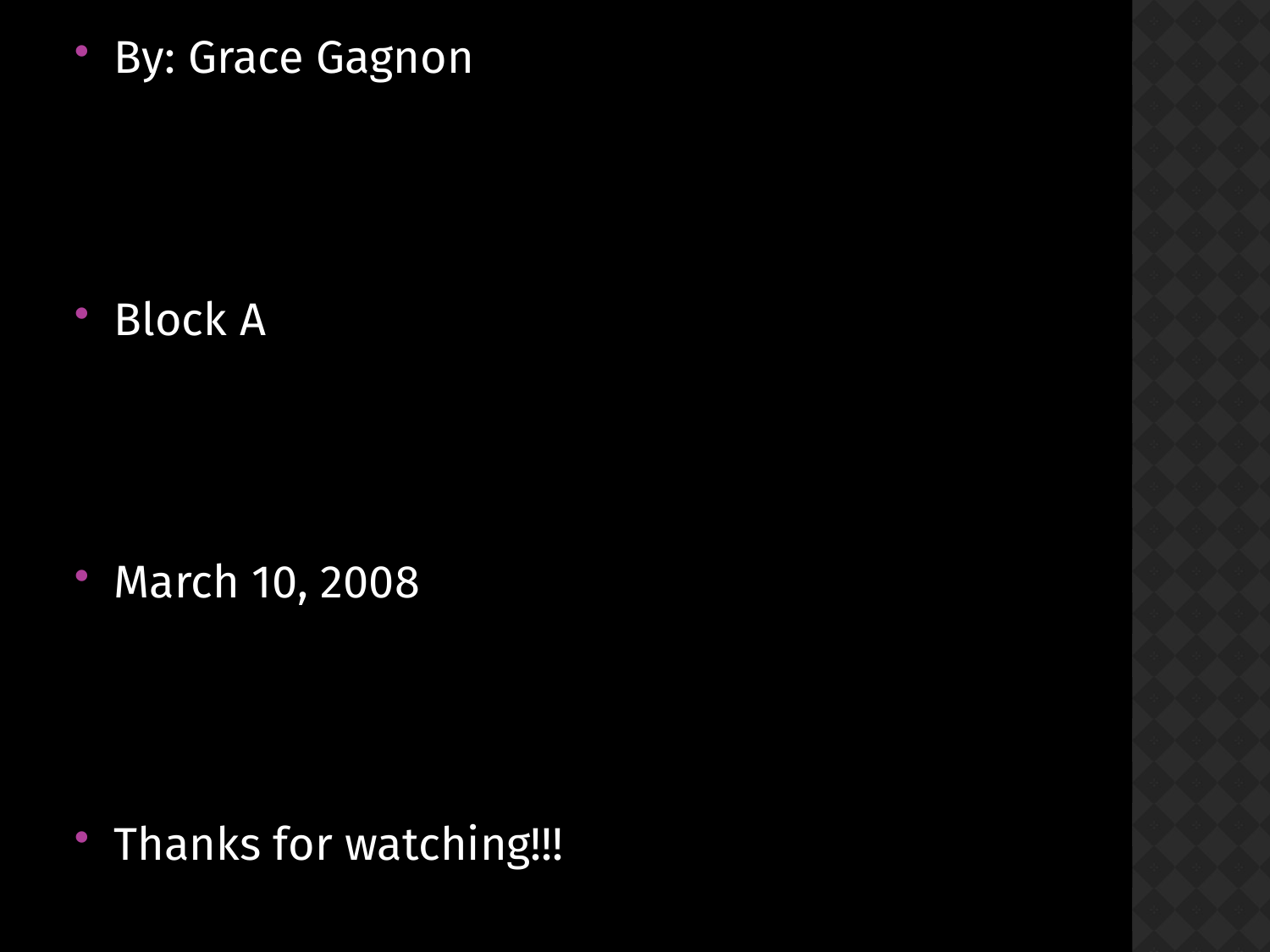

By: Grace Gagnon

Block A

March 10, 2008

Thanks for watching!!!